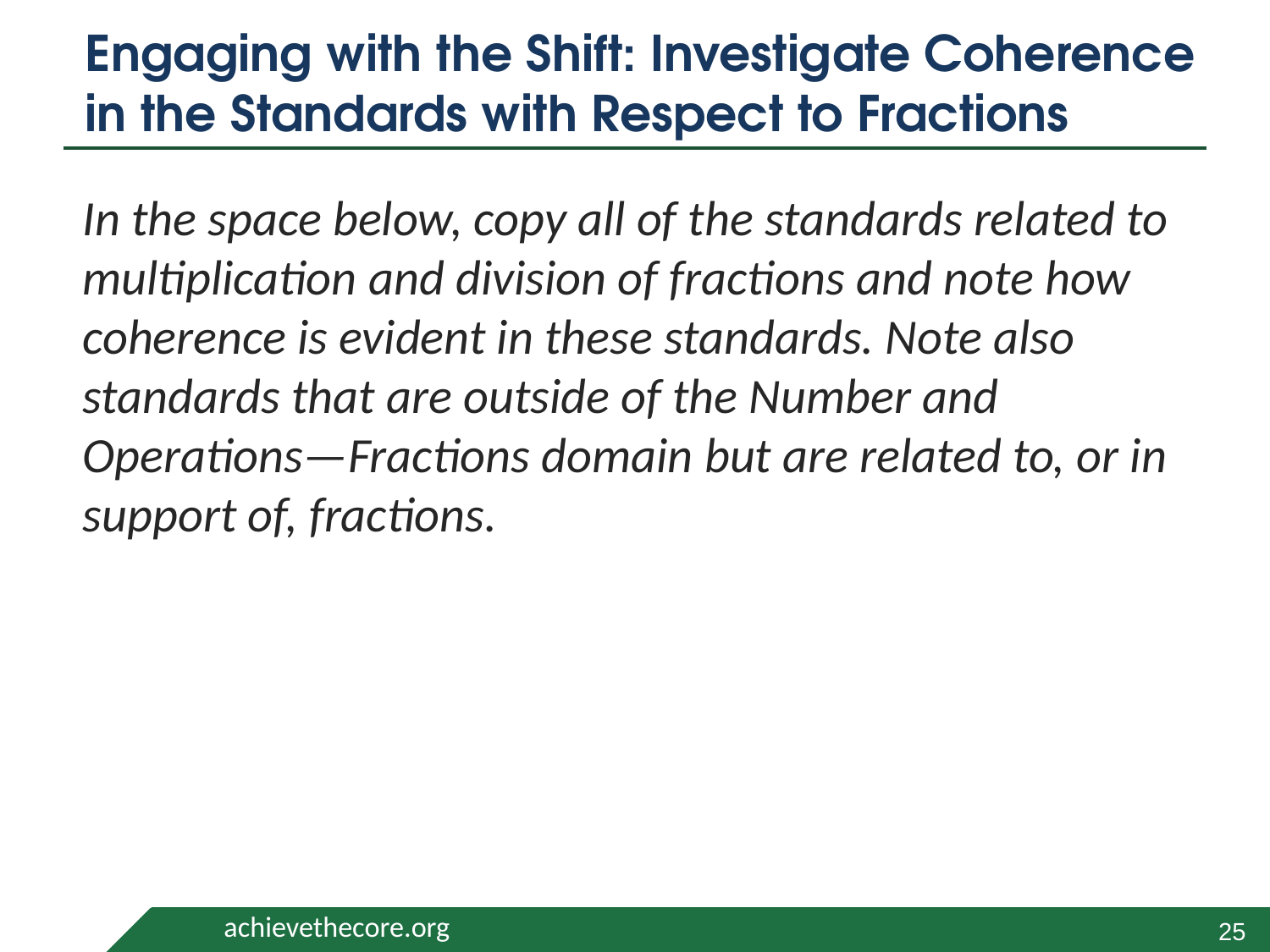

# Engaging with the Shift: Investigate Coherence in the Standards with Respect to Fractions
In the space below, copy all of the standards related to multiplication and division of fractions and note how coherence is evident in these standards. Note also standards that are outside of the Number and Operations—Fractions domain but are related to, or in support of, fractions.
25